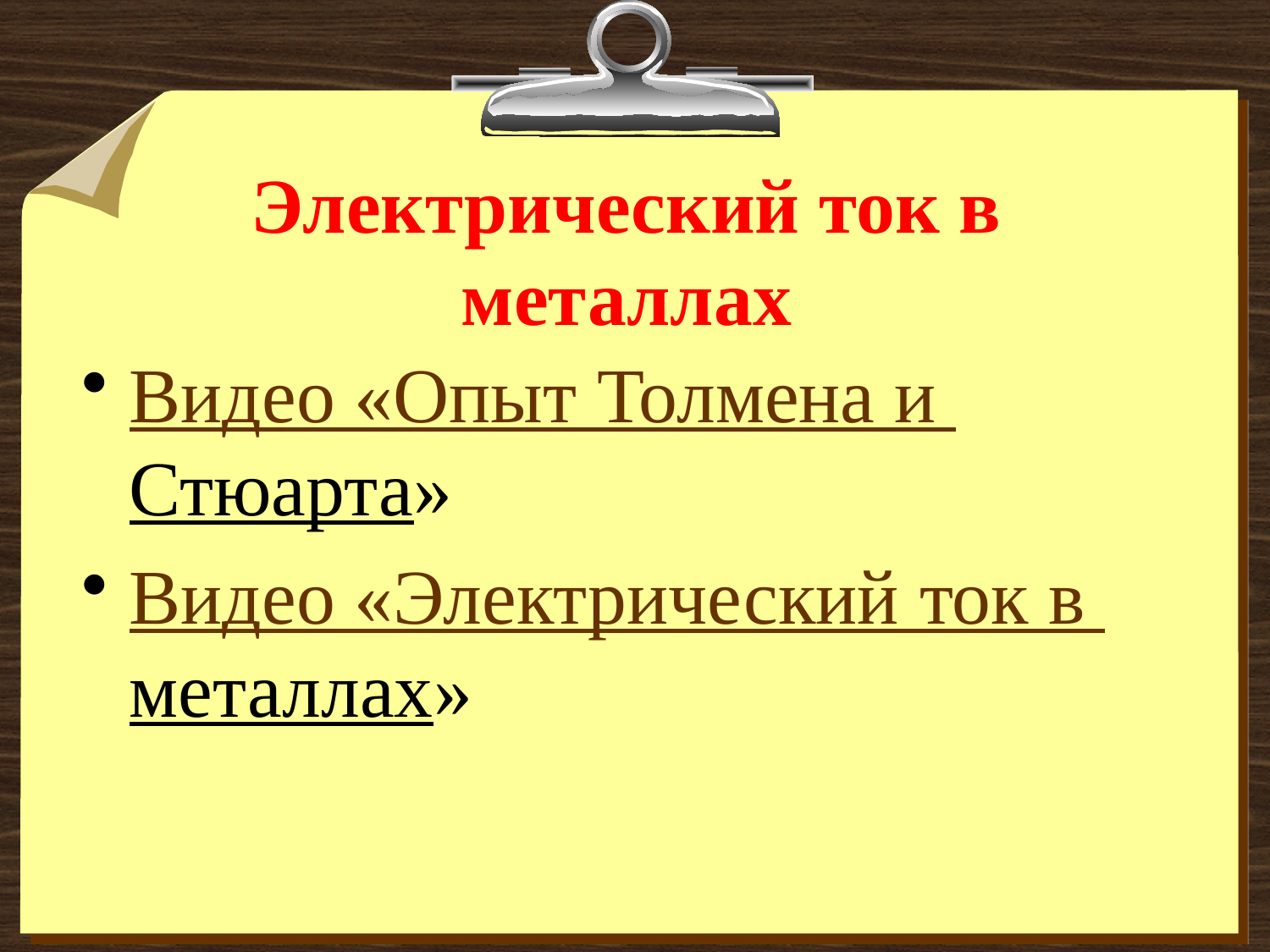

# Электрический ток в металлах
Видео «Опыт Толмена и Стюарта»
Видео «Электрический ток в металлах»